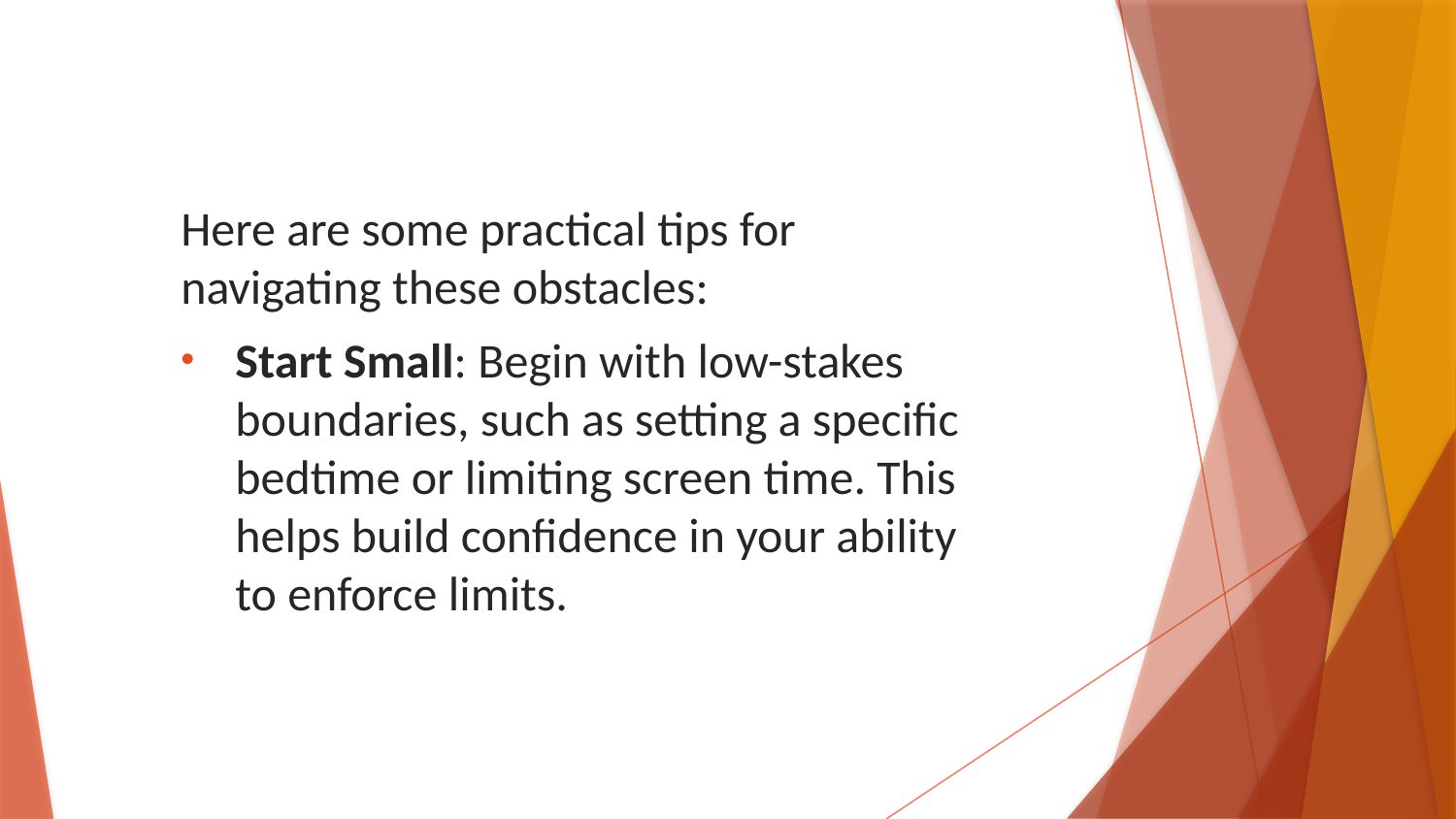

Here are some practical tips for navigating these obstacles:
Start Small: Begin with low-stakes boundaries, such as setting a specific bedtime or limiting screen time. This helps build confidence in your ability to enforce limits.